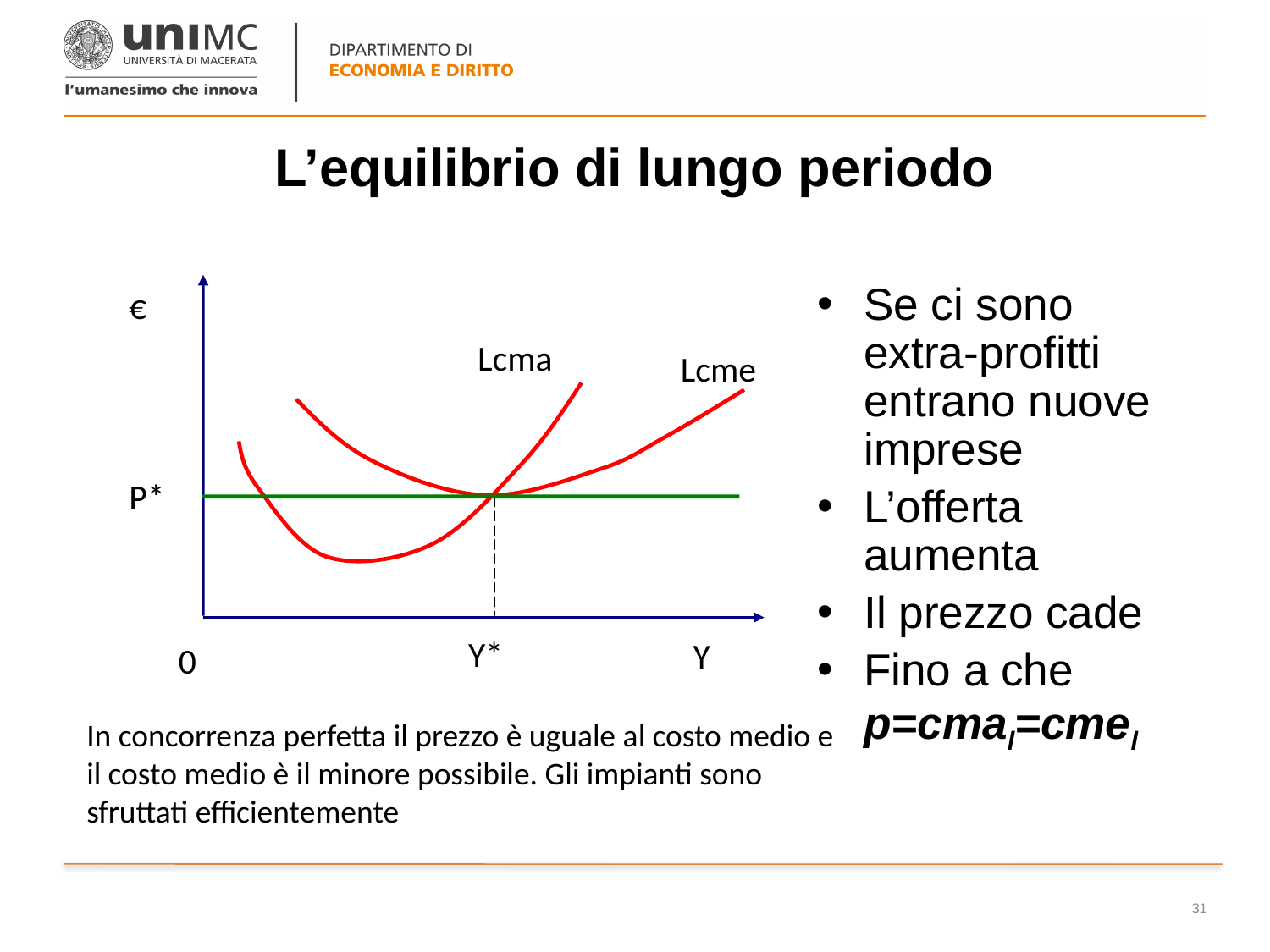

# L’equilibrio di lungo periodo

€
Lcma
Lcme

P*

Y*
Y
0
Se ci sono extra-profitti entrano nuove imprese
L’offerta aumenta
Il prezzo cade
Fino a che p=cmal=cmel
In concorrenza perfetta il prezzo è uguale al costo medio e il costo medio è il minore possibile. Gli impianti sono sfruttati efficientemente
31